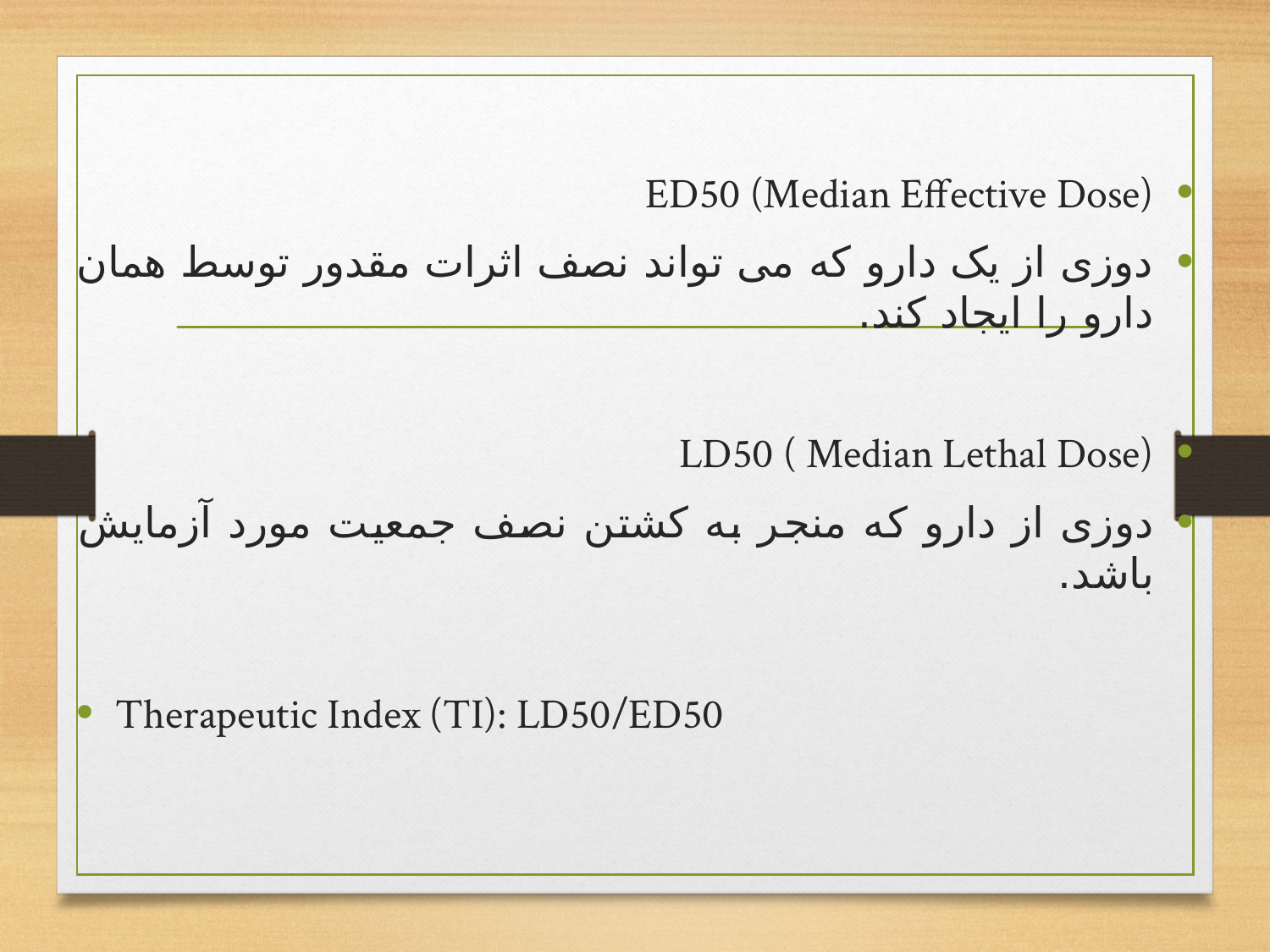

ED50 (Median Effective Dose)
دوزی از یک دارو که می تواند نصف اثرات مقدور توسط همان دارو را ایجاد کند.

LD50 ( Median Lethal Dose)
دوزی از دارو که منجر به کشتن نصف جمعیت مورد آزمایش باشد.

Therapeutic Index (TI): LD50/ED50